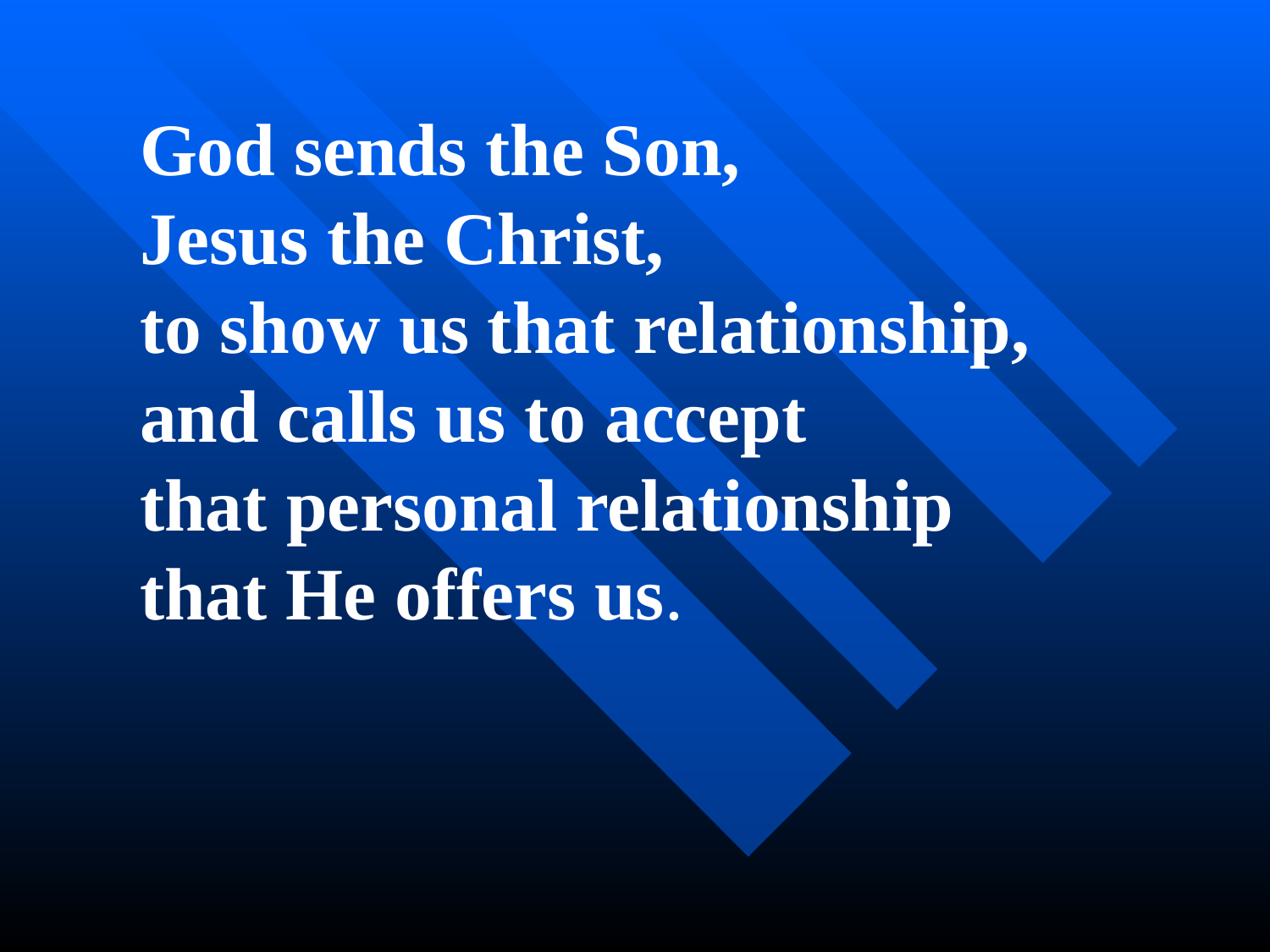

God sends the Son,
Jesus the Christ,
to show us that relationship,
and calls us to accept
that personal relationship
that He offers us.